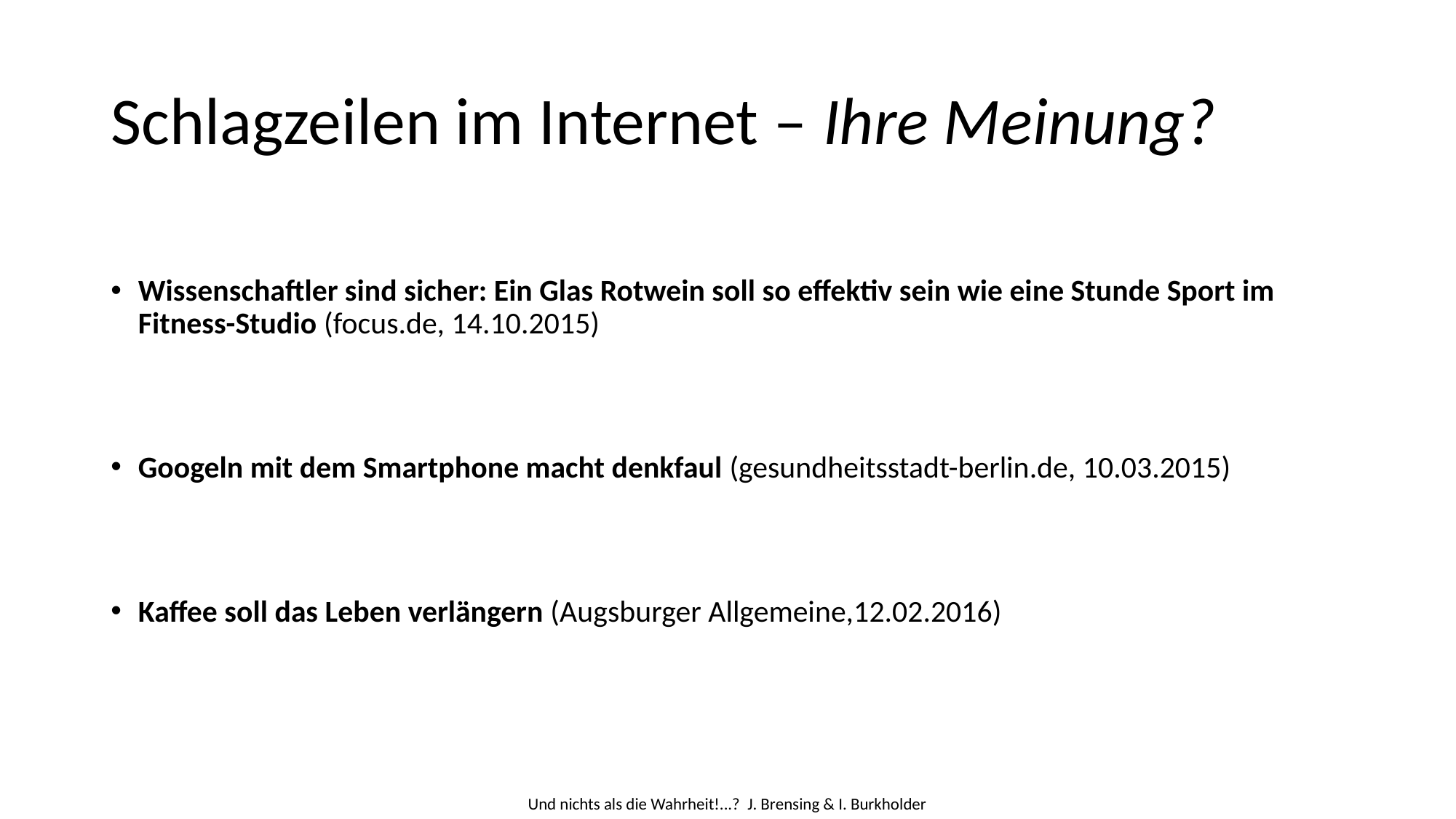

# Schlagzeilen im Internet – Ihre Meinung?

Wissenschaftler sind sicher: Ein Glas Rotwein soll so effektiv sein wie eine Stunde Sport im Fitness-Studio (focus.de, 14.10.2015)

Googeln mit dem Smartphone macht denkfaul (gesundheitsstadt-berlin.de, 10.03.2015)

Kaffee soll das Leben verlängern (Augsburger Allgemeine,12.02.2016)

Und nichts als die Wahrheit!...?  J. Brensing & I. Burkholder